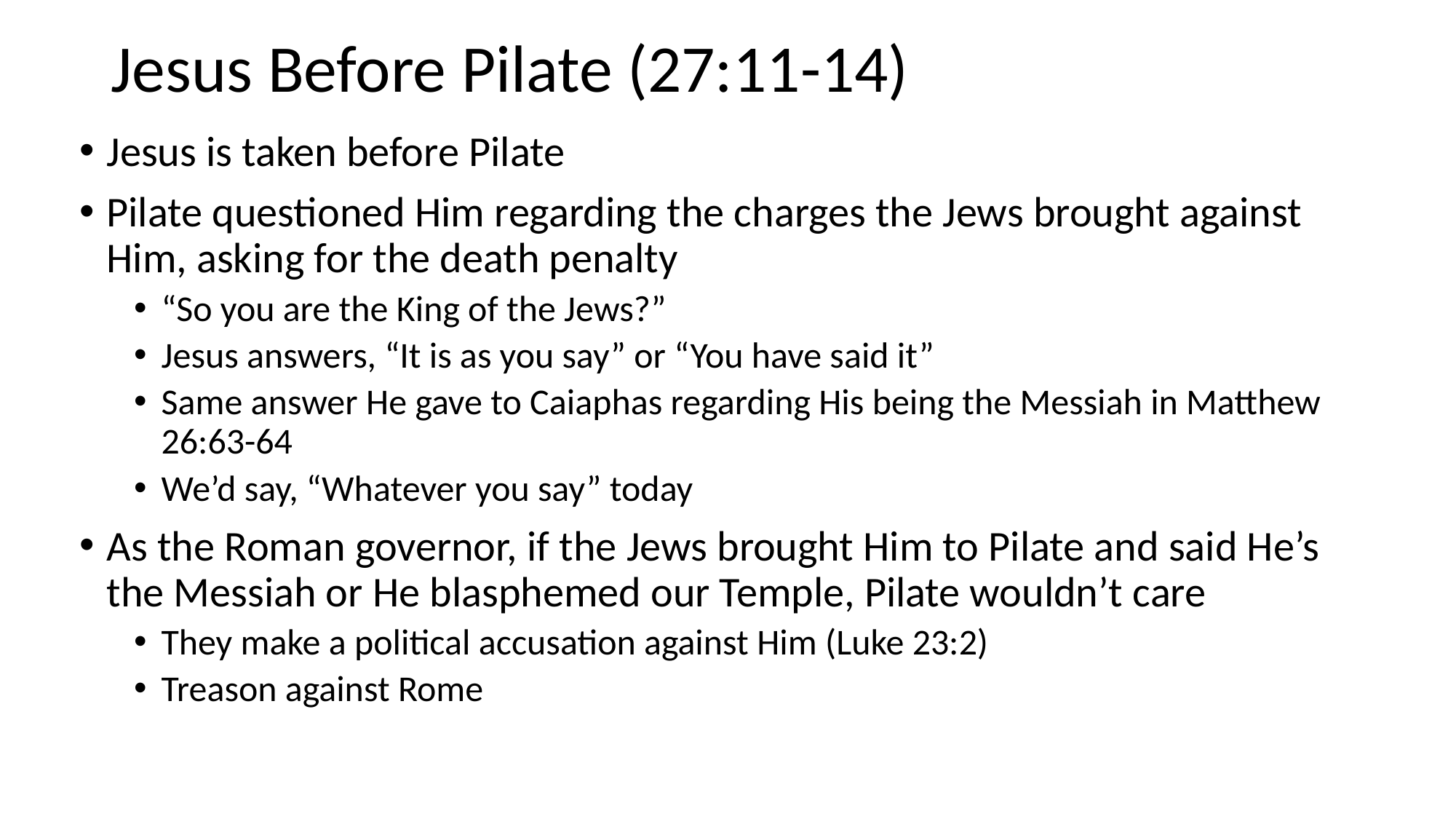

# Jesus Before Pilate (27:11-14)
Jesus is taken before Pilate
Pilate questioned Him regarding the charges the Jews brought against Him, asking for the death penalty
“So you are the King of the Jews?”
Jesus answers, “It is as you say” or “You have said it”
Same answer He gave to Caiaphas regarding His being the Messiah in Matthew 26:63-64
We’d say, “Whatever you say” today
As the Roman governor, if the Jews brought Him to Pilate and said He’s the Messiah or He blasphemed our Temple, Pilate wouldn’t care
They make a political accusation against Him (Luke 23:2)
Treason against Rome